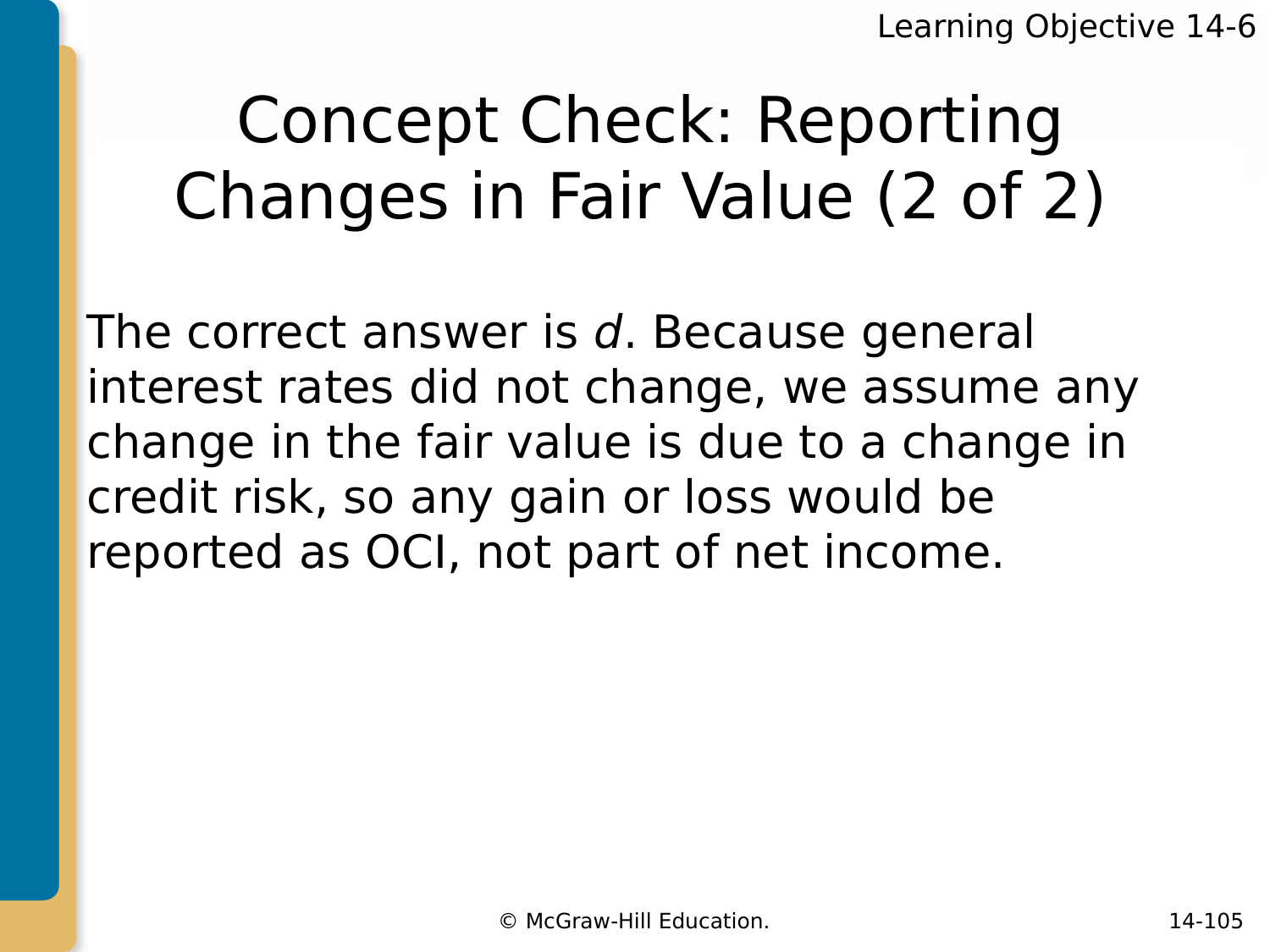

Learning Objective 14-6
# Concept Check: Reporting Changes in Fair Value (2 of 2)
The correct answer is d. Because general interest rates did not change, we assume any change in the fair value is due to a change in credit risk, so any gain or loss would be reported as OCI, not part of net income.